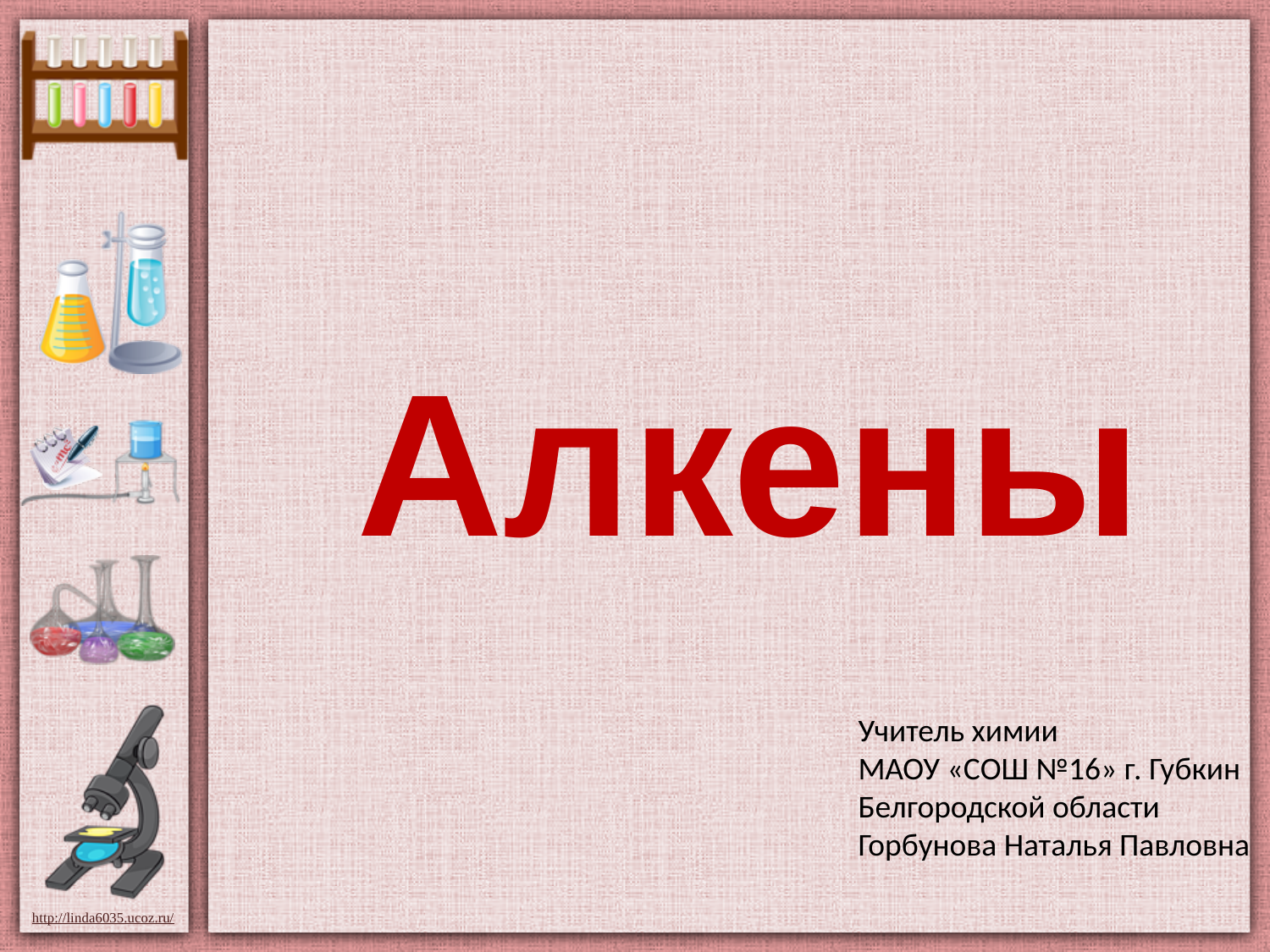

Алкены
Учитель химии
МАОУ «СОШ №16» г. Губкин
Белгородской области
Горбунова Наталья Павловна